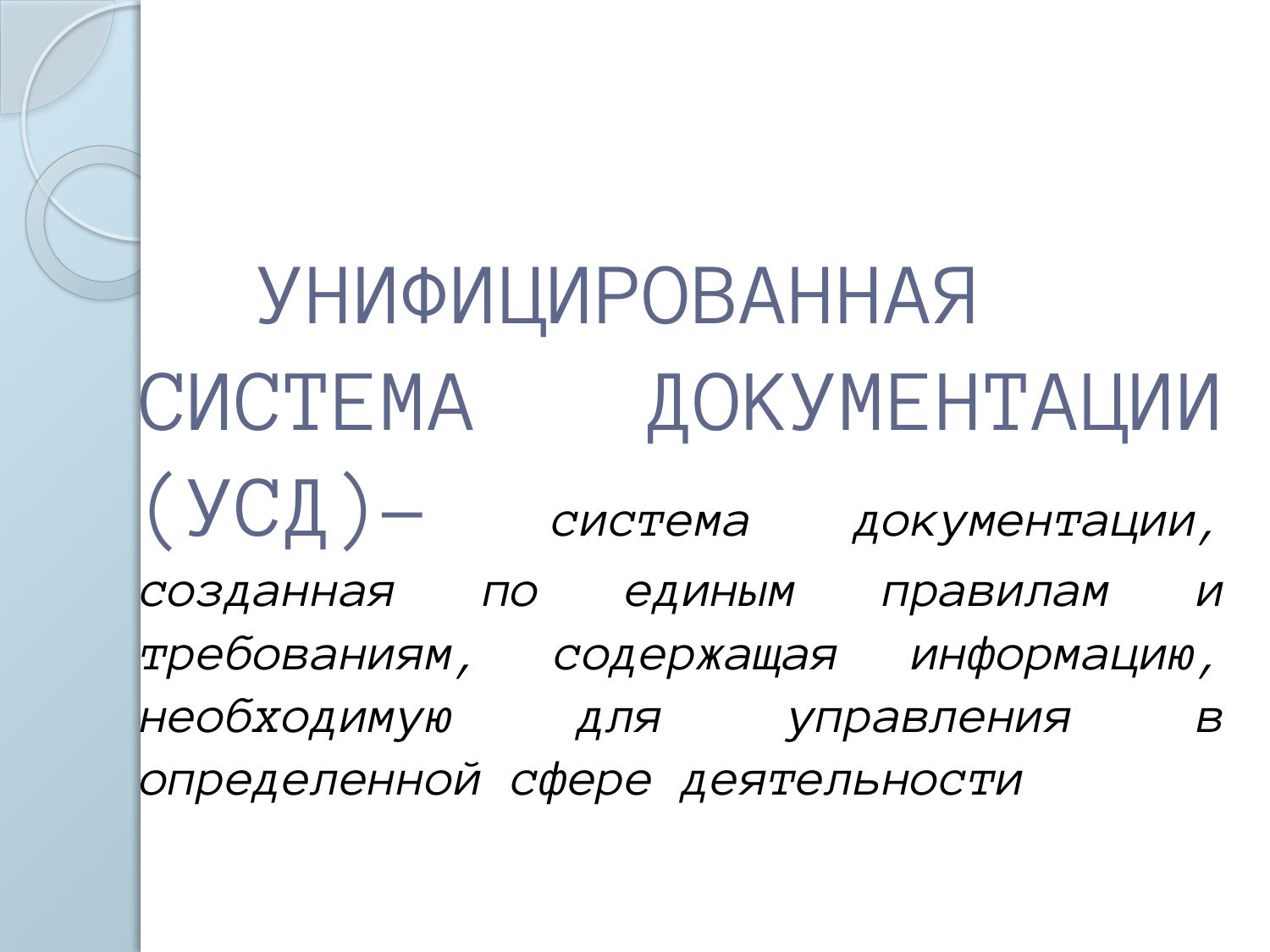

# УНИФИЦИРОВАННАЯ СИСТЕМА ДОКУМЕНТАЦИИ (УСД)- система документации, созданная по единым правилам и требованиям, содержащая информацию, необходимую для управления в определенной сфере деятельности